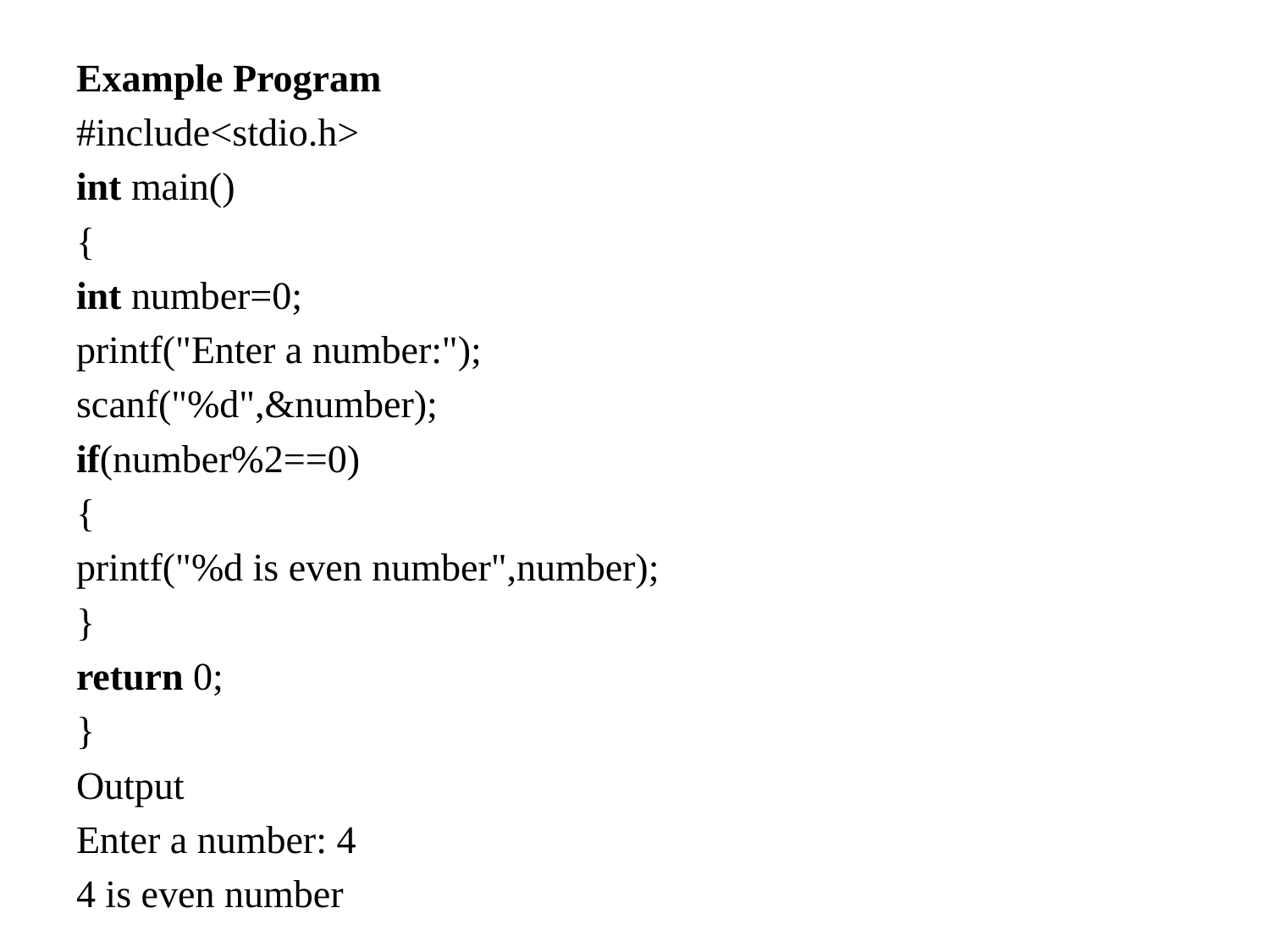

Example Program
#include<stdio.h>
int main()
{
int number=0;
printf("Enter a number:");
scanf("%d",&number);
if(number%2==0)
{
printf("%d is even number",number);
}
return 0;
}
Output
Enter a number: 4
4 is even number